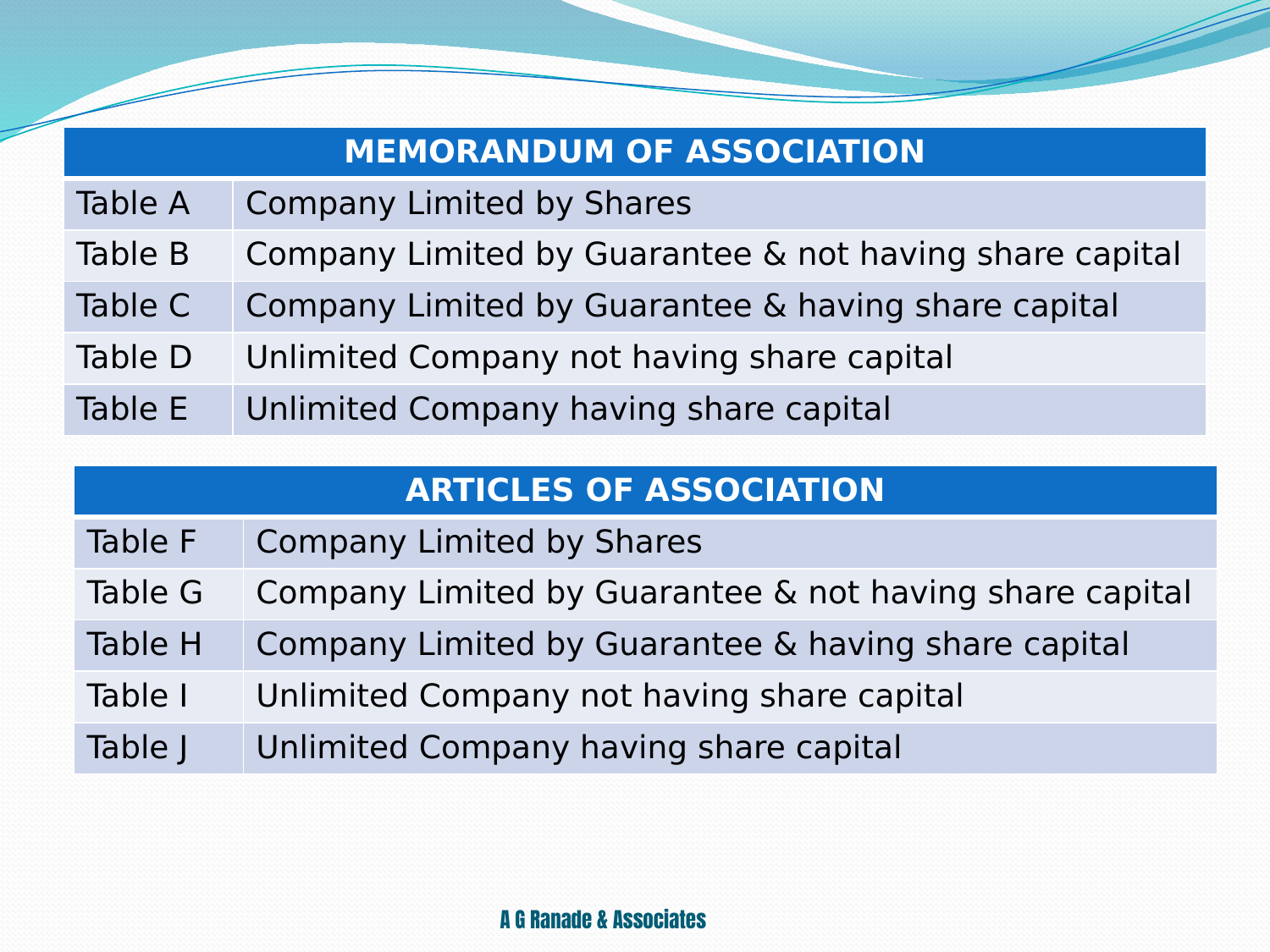

| MEMORANDUM OF ASSOCIATION |  |
| --- | --- |
| Table A | Company Limited by Shares |
| Table B | Company Limited by Guarantee & not having share capital |
| Table C | Company Limited by Guarantee & having share capital |
| Table D | Unlimited Company not having share capital |
| Table E | Unlimited Company having share capital |
| ARTICLES OF ASSOCIATION |  |
| --- | --- |
| Table F | Company Limited by Shares |
| Table G | Company Limited by Guarantee & not having share capital |
| Table H | Company Limited by Guarantee & having share capital |
| Table I | Unlimited Company not having share capital |
| Table J | Unlimited Company having share capital |
A G Ranade & Associates